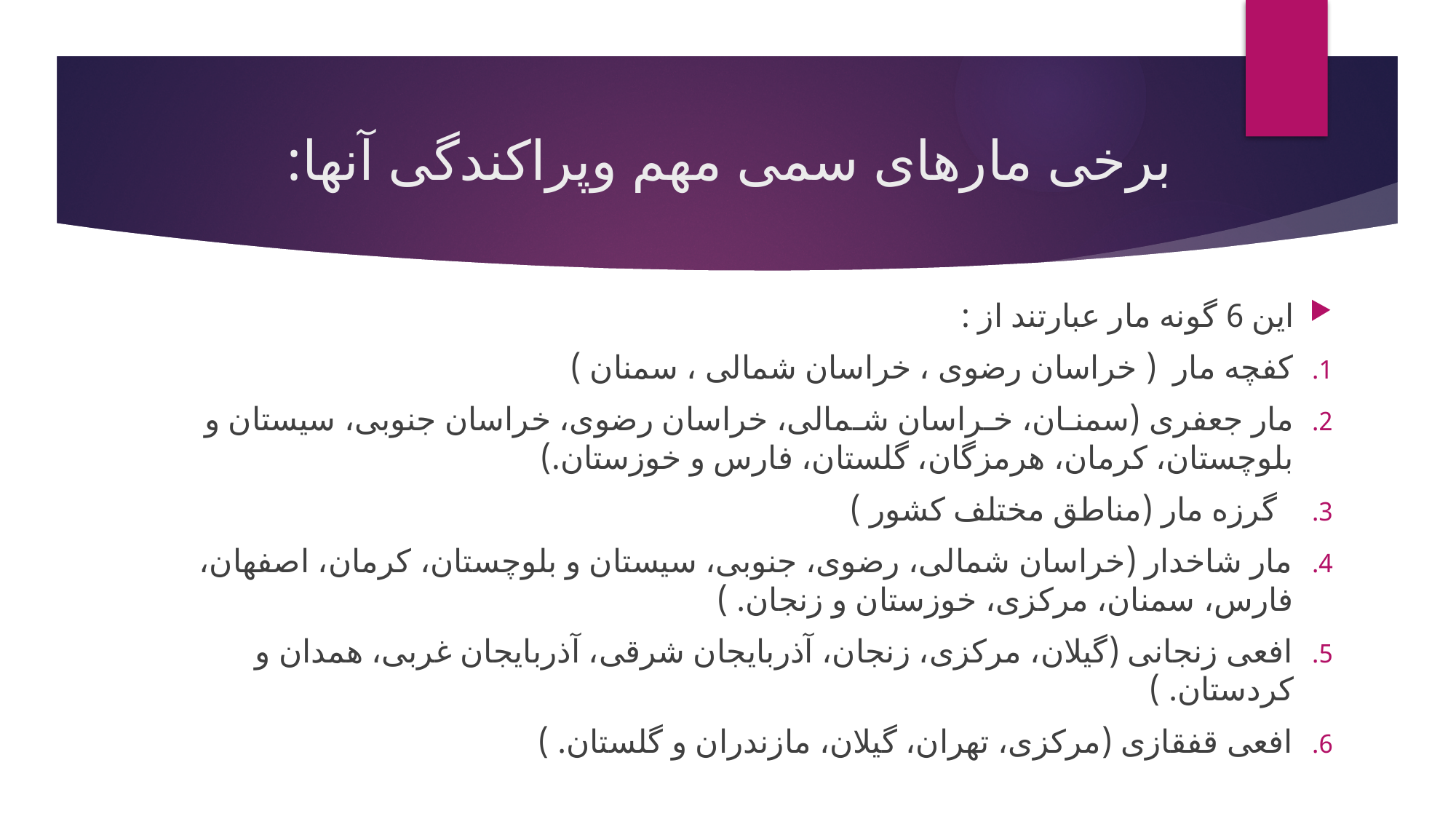

# برخی مارهای سمی مهم وپراکندگی آنها:
این 6 گونه مار عبارتند از :
کفچه مار  ( خراسان رضوی ، خراسان شمالی ، سمنان )
مار جعفری (سمنـان، خـراسان شـمالی، خراسان رضوی، خراسان جنوبی، سیستان و بلوچستان، کرمان، هرمزگان، گلستان، فارس و خوزستان.)
  گرزه مار (مناطق مختلف کشور )
مار شاخدار (خراسان شمالی، رضوی، جنوبی، سیستان و بلوچستان، کرمان، اصفهان، فارس، سمنان، مرکزی، خوزستان و زنجان. )
افعی زنجانی (گیلان، مرکزی، زنجان، آذربایجان شرقی، آذربایجان غربی، همدان و کردستان. )
افعی قفقازی (مرکزی، تهران، گیلان، مازندران و گلستان. )